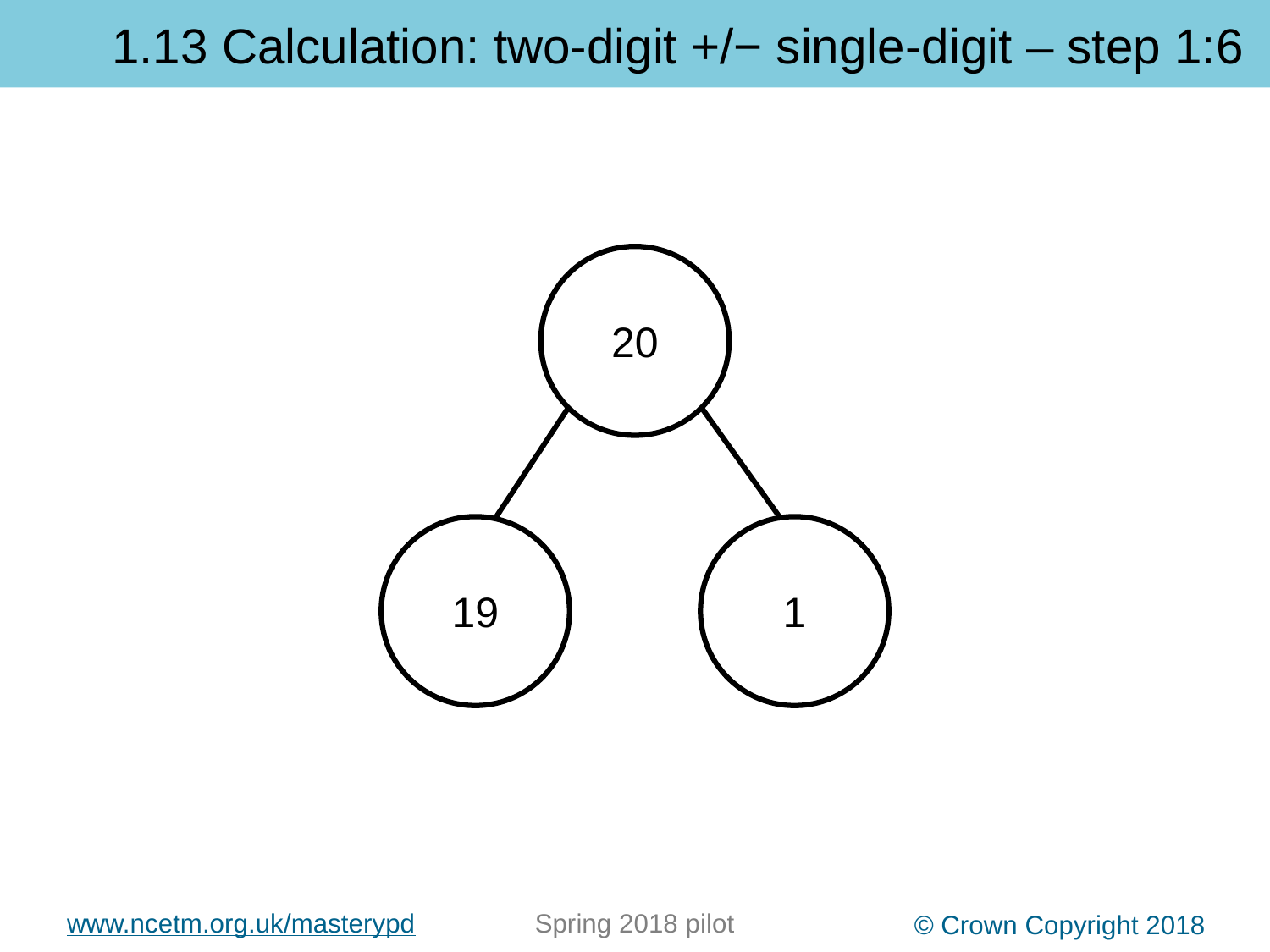

1.13 Calculation: two-digit +/− single-digit – step 1:6

20

1
19